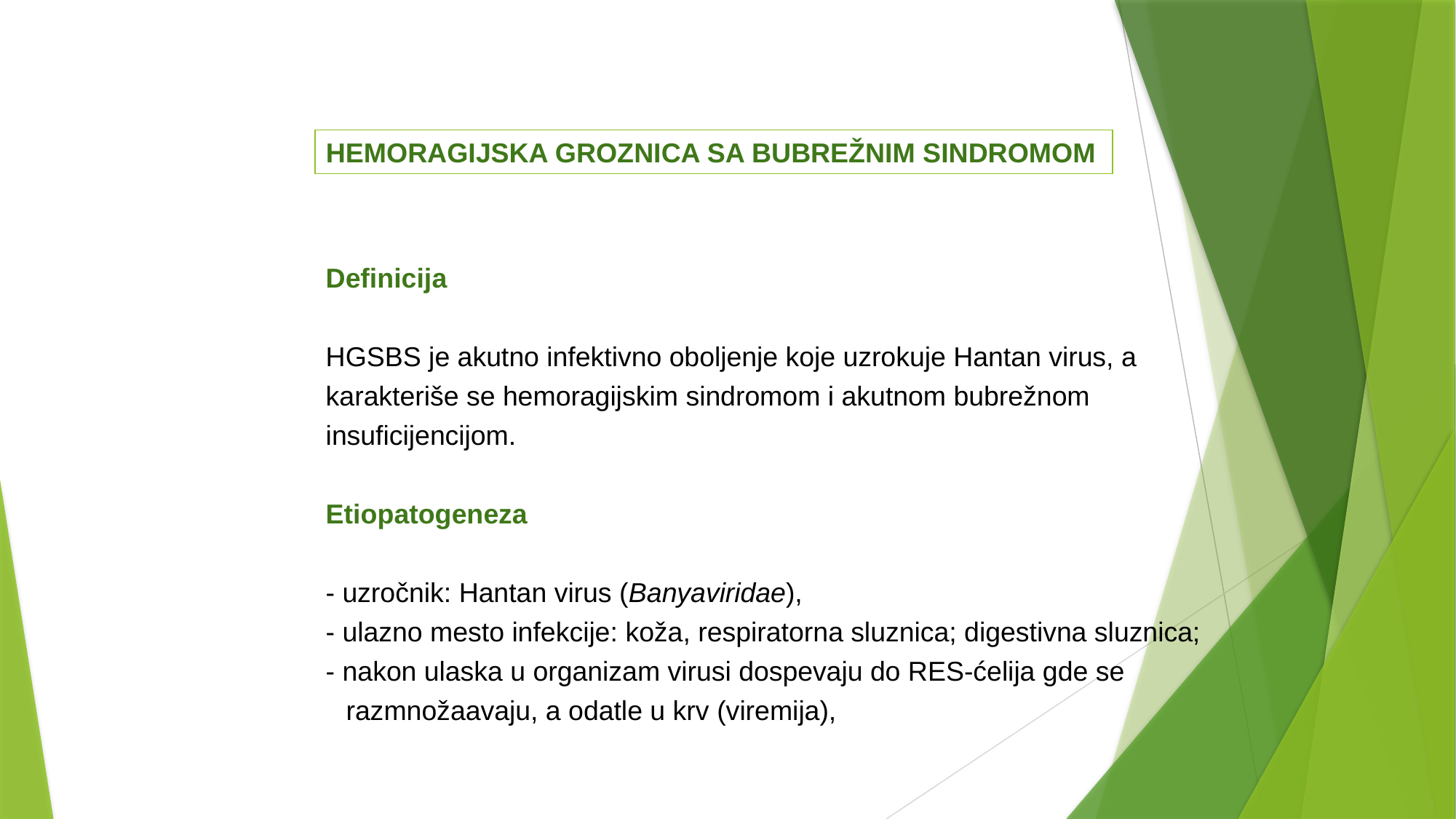

HEMORAGIJSKA GROZNICA SA BUBREŽNIM SINDROMOM
Definicija

HGSBS je akutno infektivno oboljenje koje uzrokuje Hantan virus, a karakteriše se hemoragijskim sindromom i akutnom bubrežnom insuficijencijom.

Etiopatogeneza

- uzročnik: Hantan virus (Banyaviridae),
- ulazno mesto infekcije: koža, respiratorna sluznica; digestivna sluznica;
- nakon ulaska u organizam virusi dospevaju do RES-ćelija gde se razmnožaavaju, a odatle u krv (viremija),